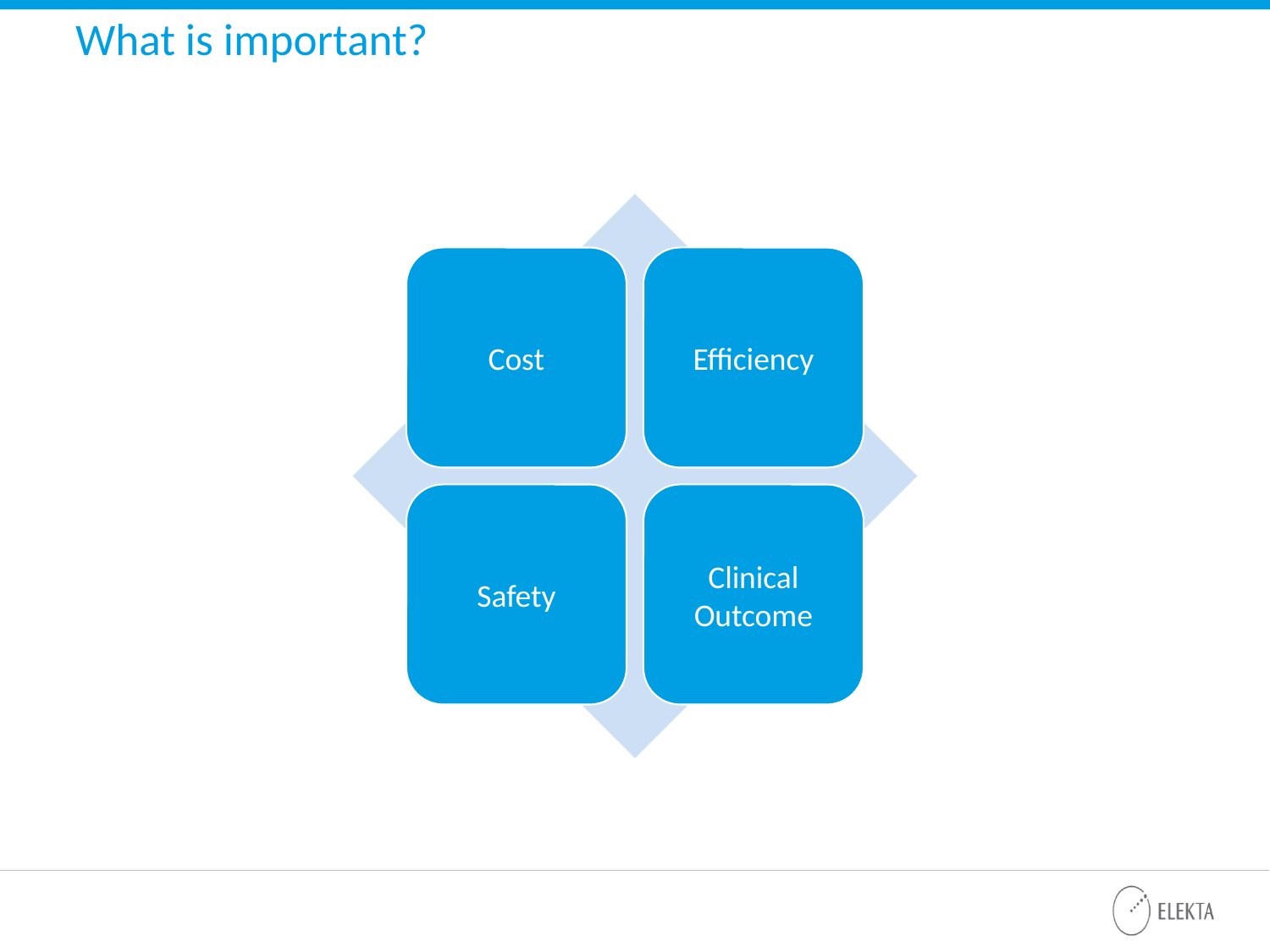

# What is important?
Cost
Efficiency
Safety
Clinical Outcome